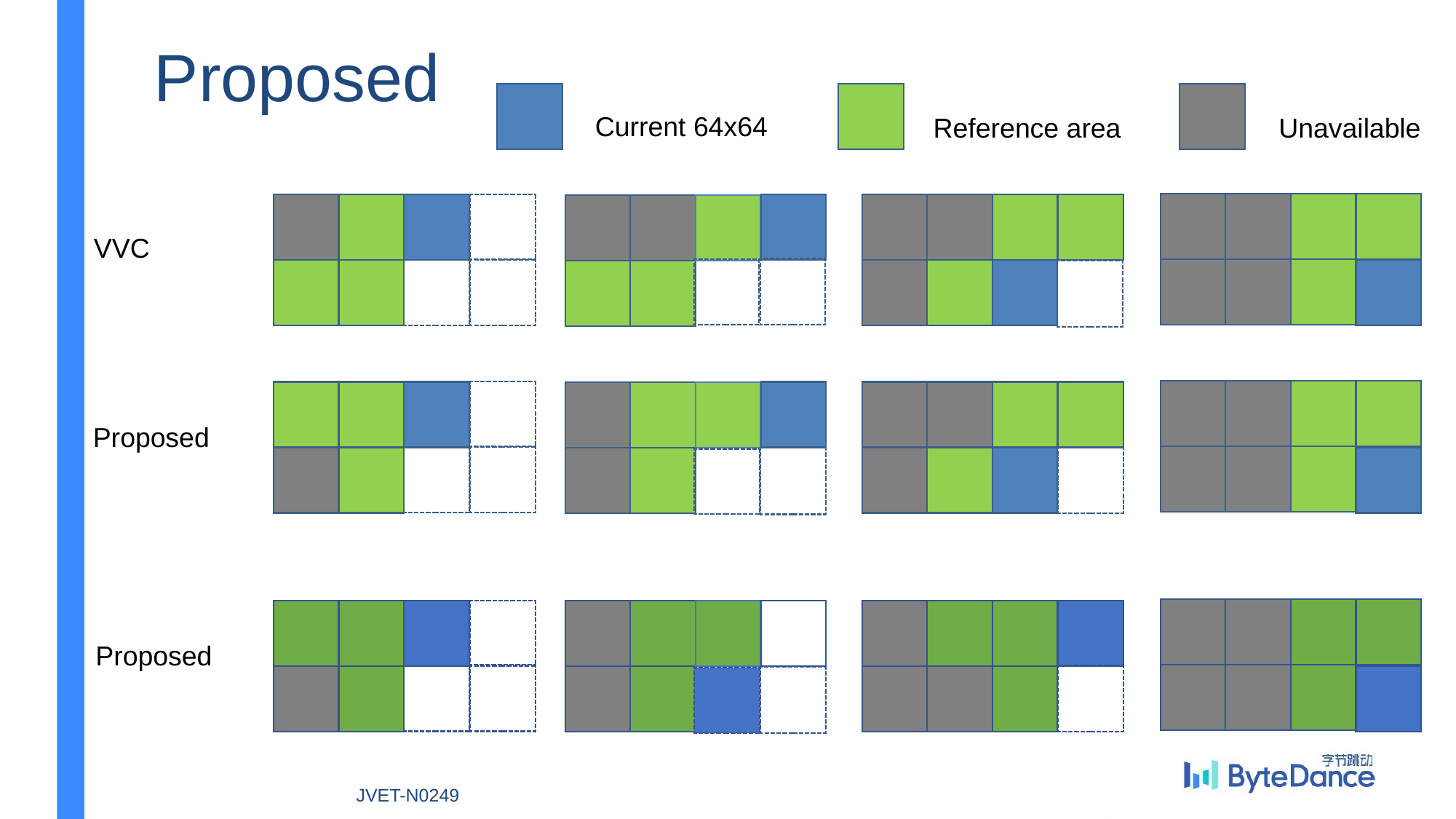

# Proposed

Current 64x64
Reference area
Unavailable

VVC

Proposed

Proposed

JVET-N0249